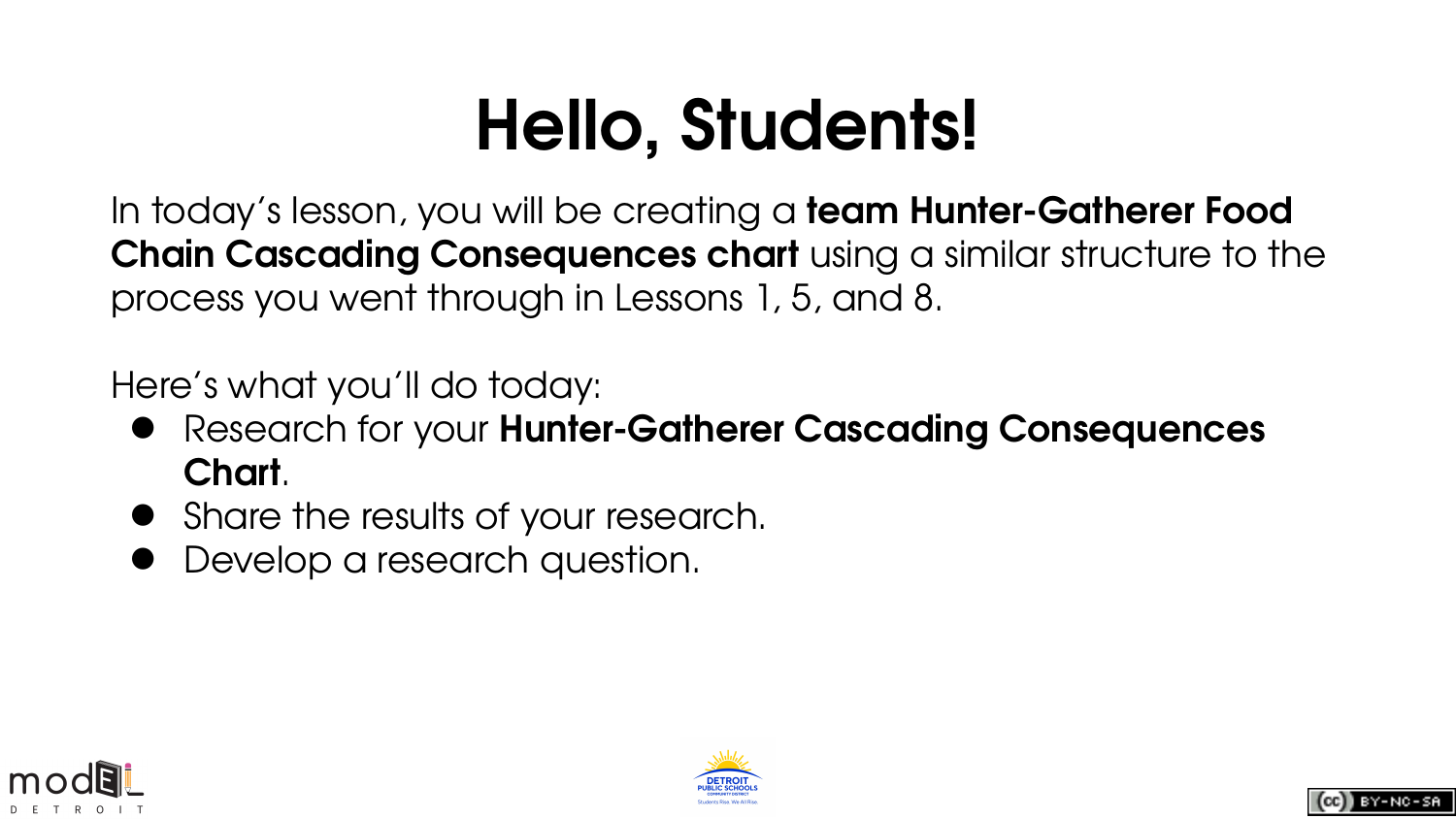

# Hello, Students!
In today’s lesson, you will be creating a team Hunter-Gatherer Food Chain Cascading Consequences chart using a similar structure to the process you went through in Lessons 1, 5, and 8.

Here’s what you’ll do today:
Research for your Hunter-Gatherer Cascading Consequences Chart.
Share the results of your research.
Develop a research question.